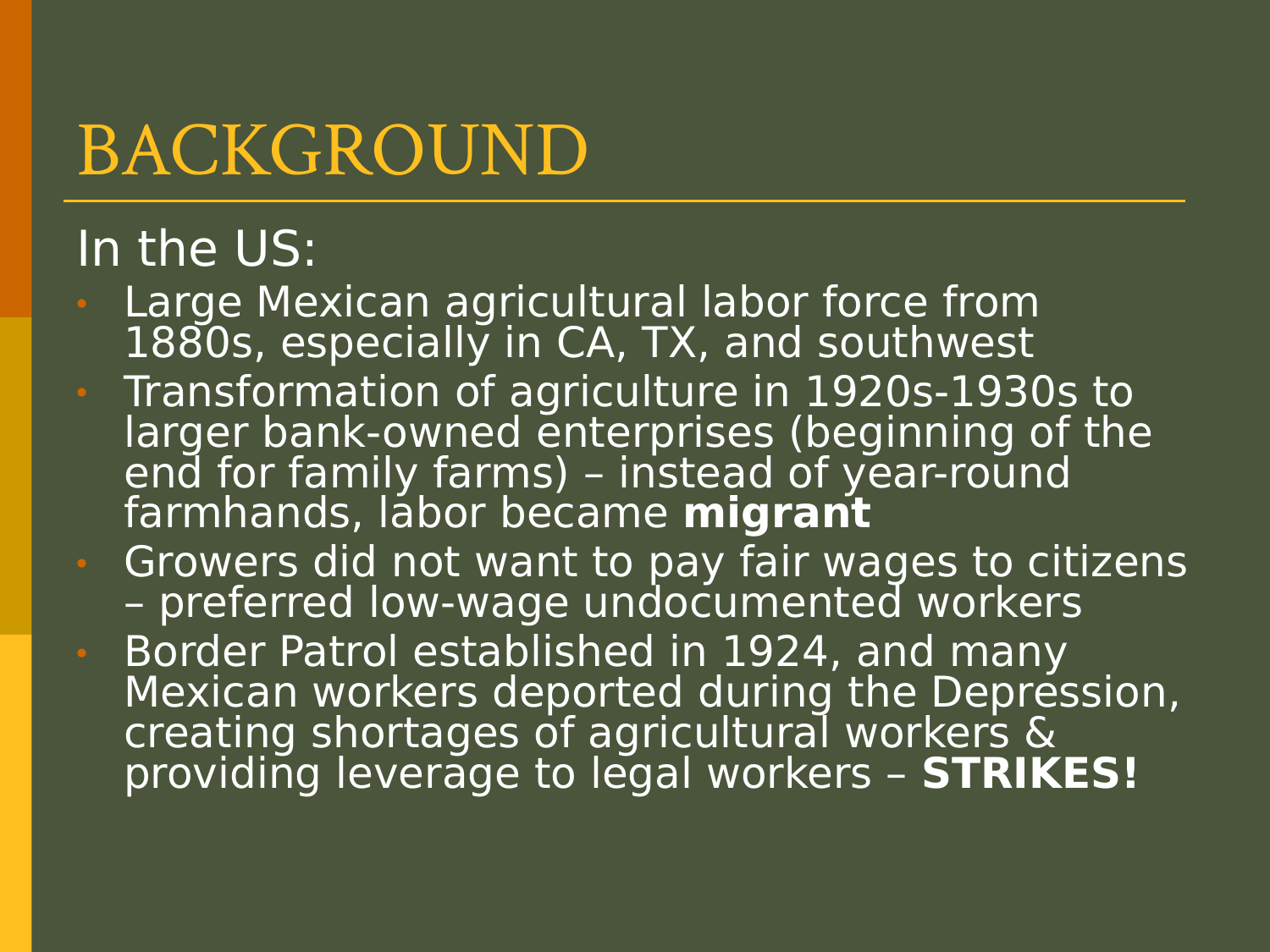

# BACKGROUND
In the US:
Large Mexican agricultural labor force from 1880s, especially in CA, TX, and southwest
Transformation of agriculture in 1920s-1930s to larger bank-owned enterprises (beginning of the end for family farms) – instead of year-round farmhands, labor became migrant
Growers did not want to pay fair wages to citizens – preferred low-wage undocumented workers
Border Patrol established in 1924, and many Mexican workers deported during the Depression, creating shortages of agricultural workers & providing leverage to legal workers – STRIKES!